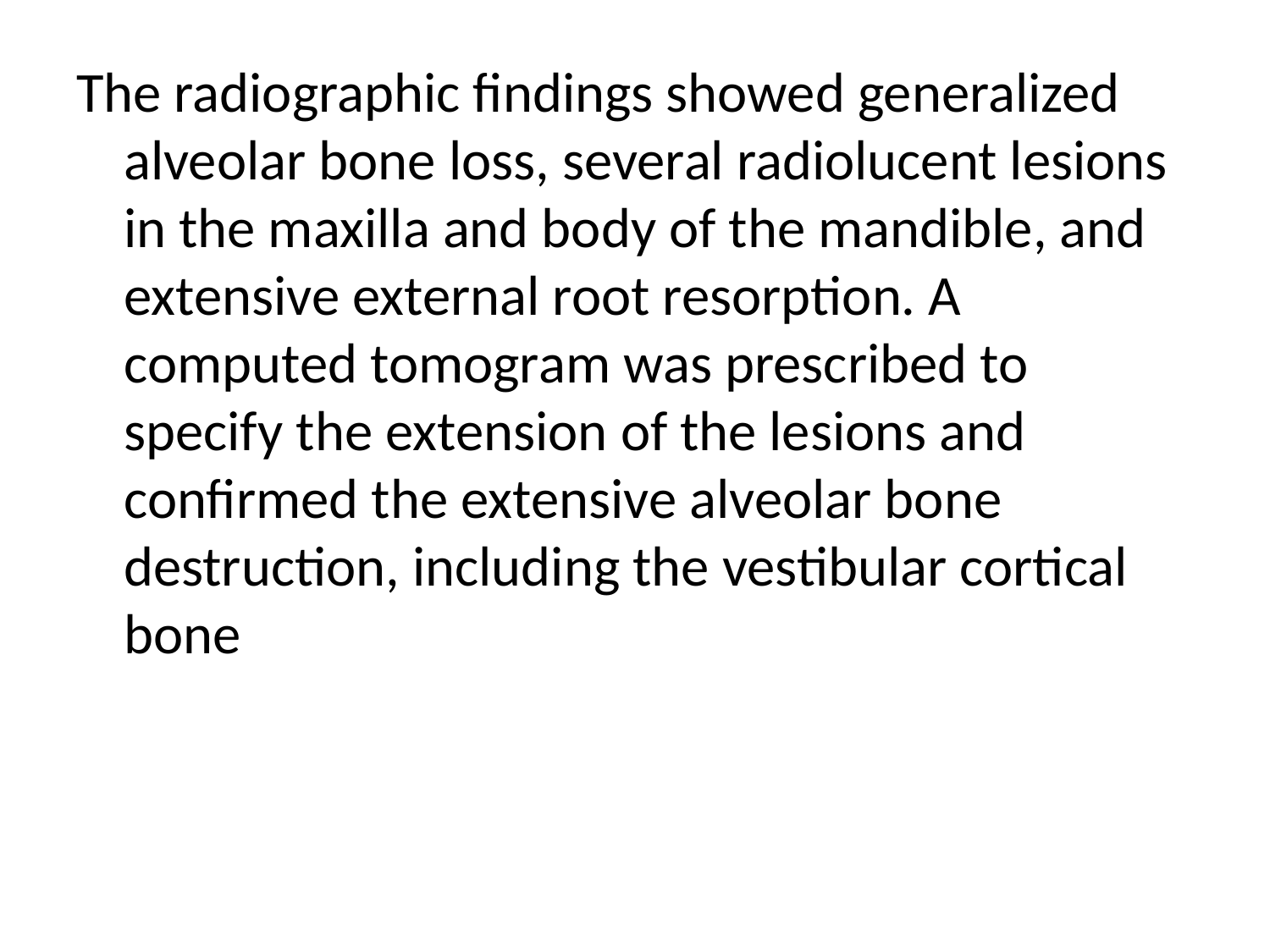

The radiographic findings showed generalized alveolar bone loss, several radiolucent lesions in the maxilla and body of the mandible, and extensive external root resorption. A computed tomogram was prescribed to specify the extension of the lesions and confirmed the extensive alveolar bone destruction, including the vestibular cortical bone